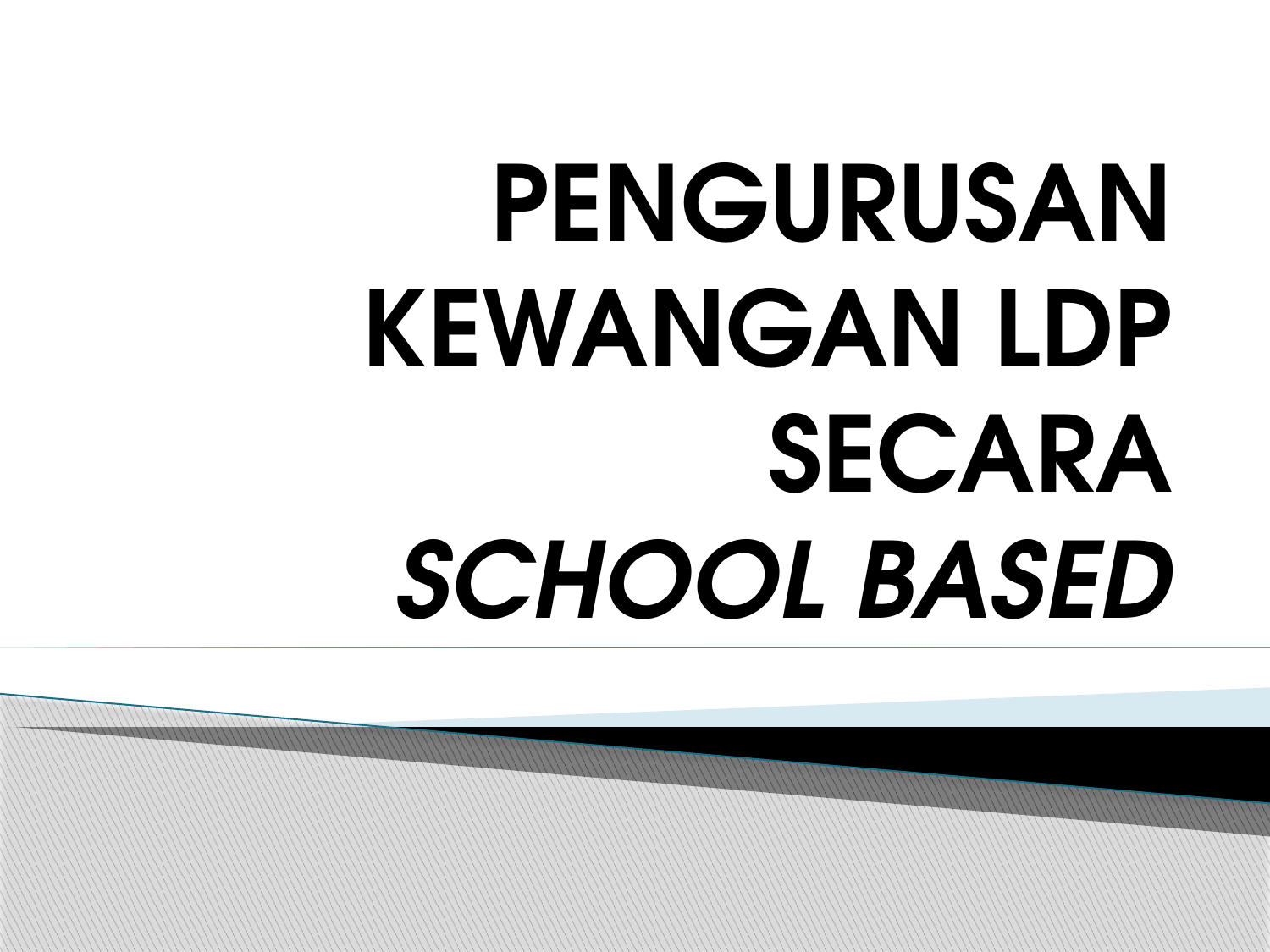

# PENGURUSAN KEWANGAN LDP SECARA SCHOOL BASED